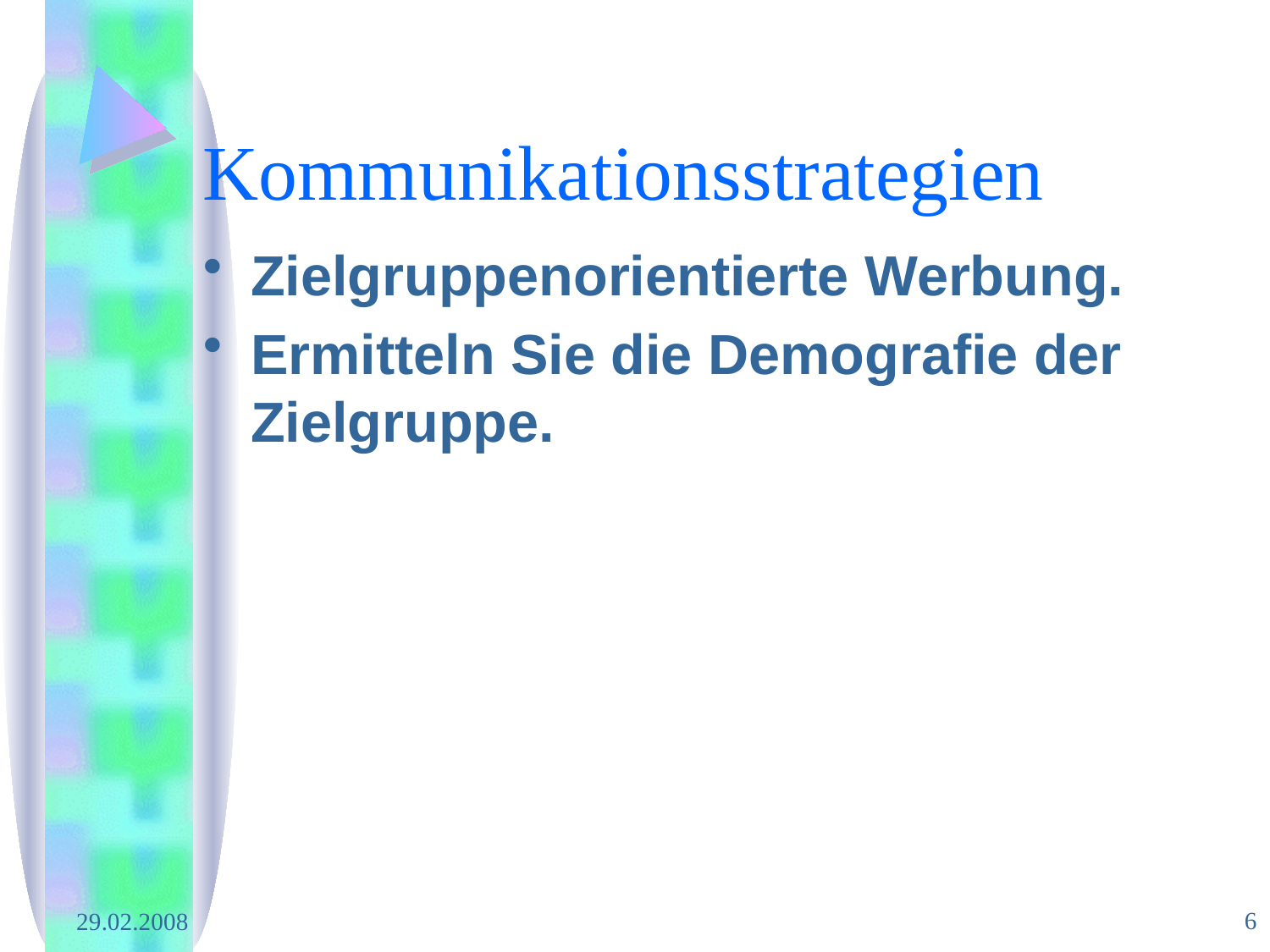

# Kommunikationsstrategien
Zielgruppenorientierte Werbung.
Ermitteln Sie die Demografie der Zielgruppe.
6
29.02.2008